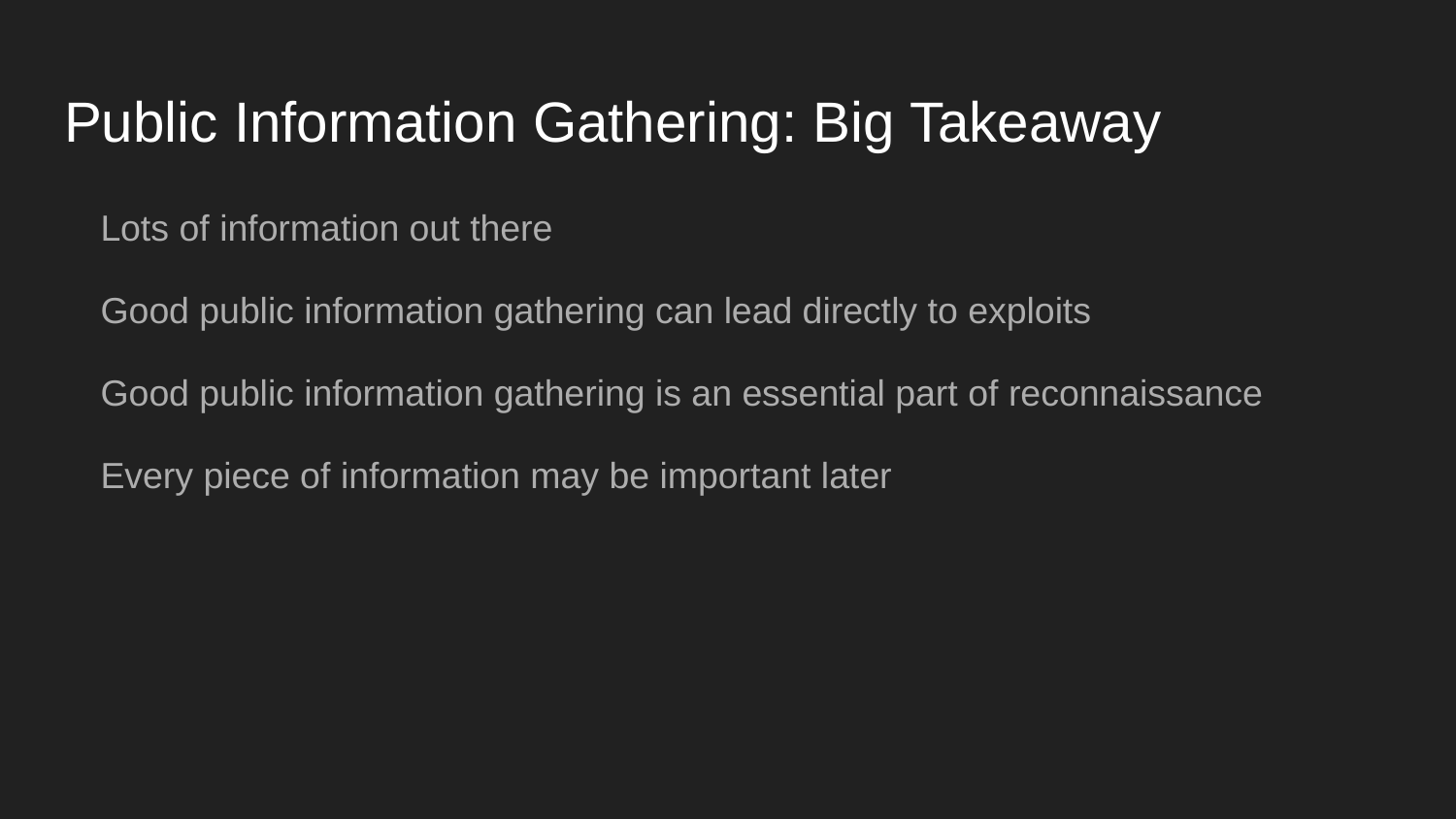

# Public Information Gathering: Big Takeaway
Lots of information out there
Good public information gathering can lead directly to exploits
Good public information gathering is an essential part of reconnaissance
Every piece of information may be important later